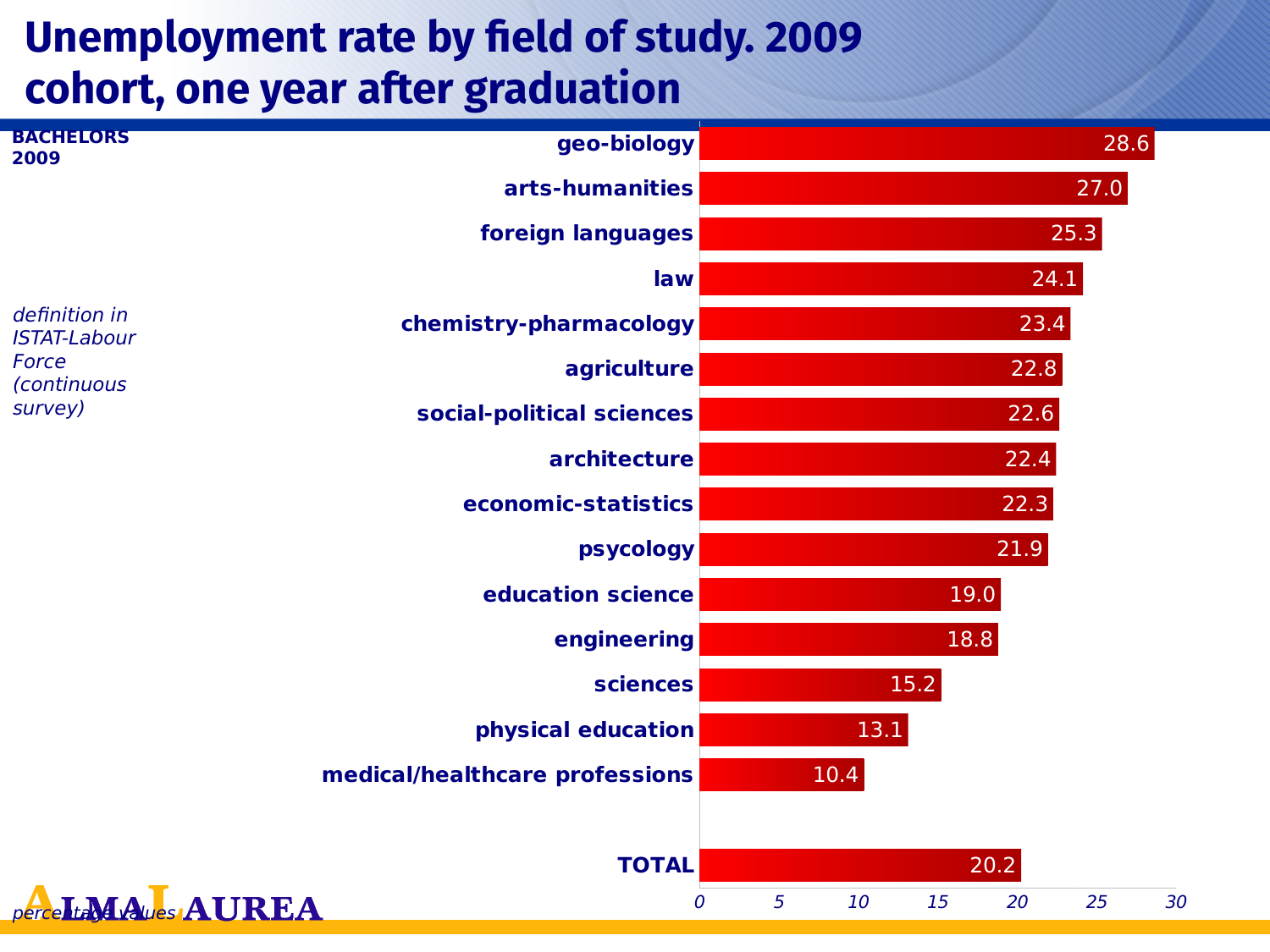

# Unemployment rate by field of study. 2009 cohort, one year after graduation

### Chart

| Category | tasso di disoccupazione |
|---|---|
| TOTAL | 20.244548091644926 |
|  | None |
| medical/healthcare professions | 10.353428808697002 |
| physical education | 13.132004067002885 |
| sciences | 15.208546019879106 |
| engineering | 18.798464777441882 |
| education science | 18.96534313092645 |
| psycology | 21.92883948411889 |
| economic-statistics | 22.25698081469325 |
| architecture | 22.445519889539444 |
| social-political sciences | 22.639523006652958 |
| agriculture | 22.824908869347894 |
| chemistry-pharmacology | 23.35589524737367 |
| law | 24.132897048936268 |
| foreign languages | 25.335377375915122 |
| arts-humanities | 26.95113948568103 |
| geo-biology | 28.643401942190287 |
BACHELORS
2009
definition in
ISTAT-Labour
Force
(continuous
survey)
percentage values